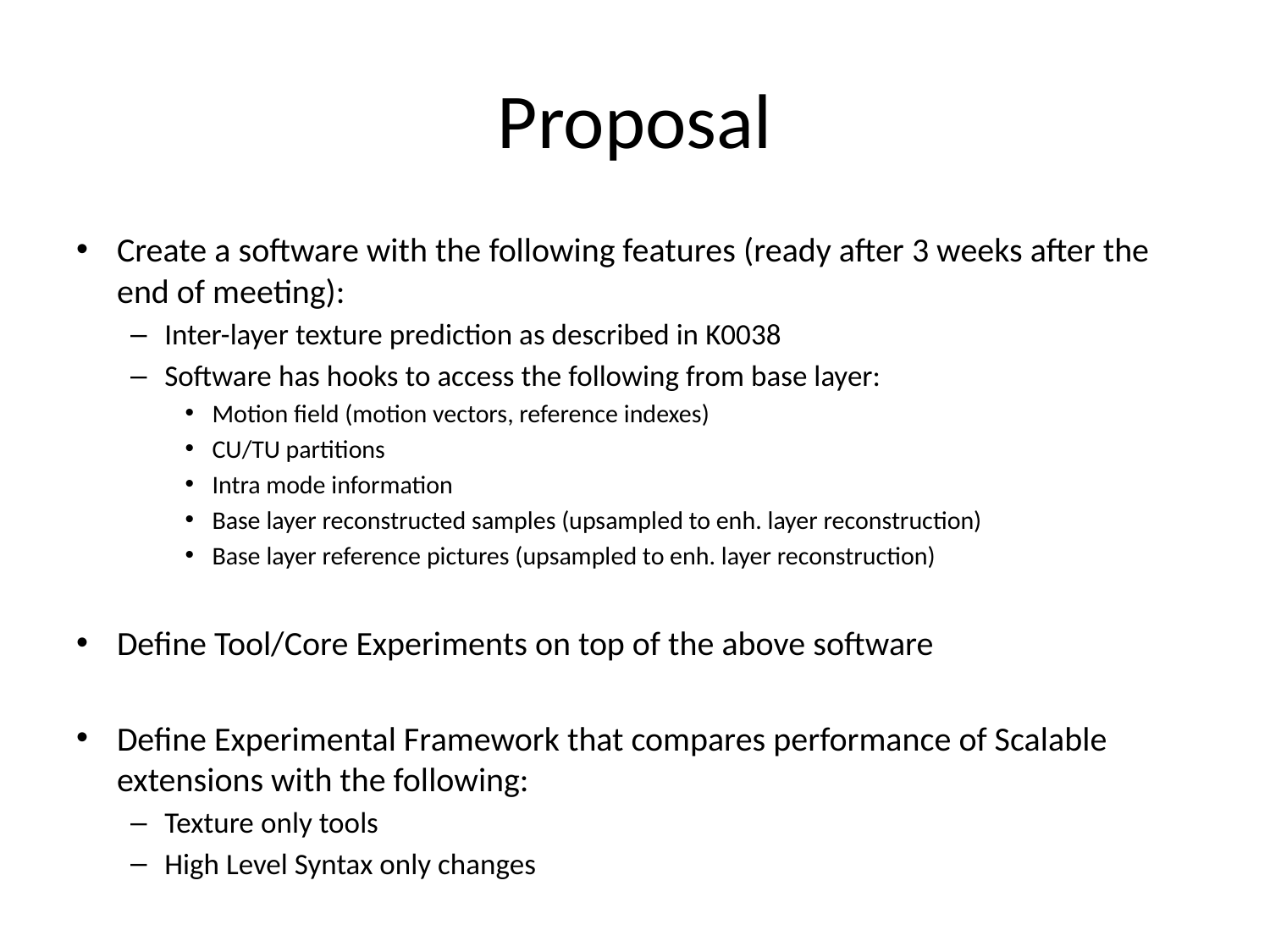

# Proposal
Create a software with the following features (ready after 3 weeks after the end of meeting):
Inter-layer texture prediction as described in K0038
Software has hooks to access the following from base layer:
Motion field (motion vectors, reference indexes)
CU/TU partitions
Intra mode information
Base layer reconstructed samples (upsampled to enh. layer reconstruction)
Base layer reference pictures (upsampled to enh. layer reconstruction)

Define Tool/Core Experiments on top of the above software

Define Experimental Framework that compares performance of Scalable extensions with the following:
Texture only tools
High Level Syntax only changes